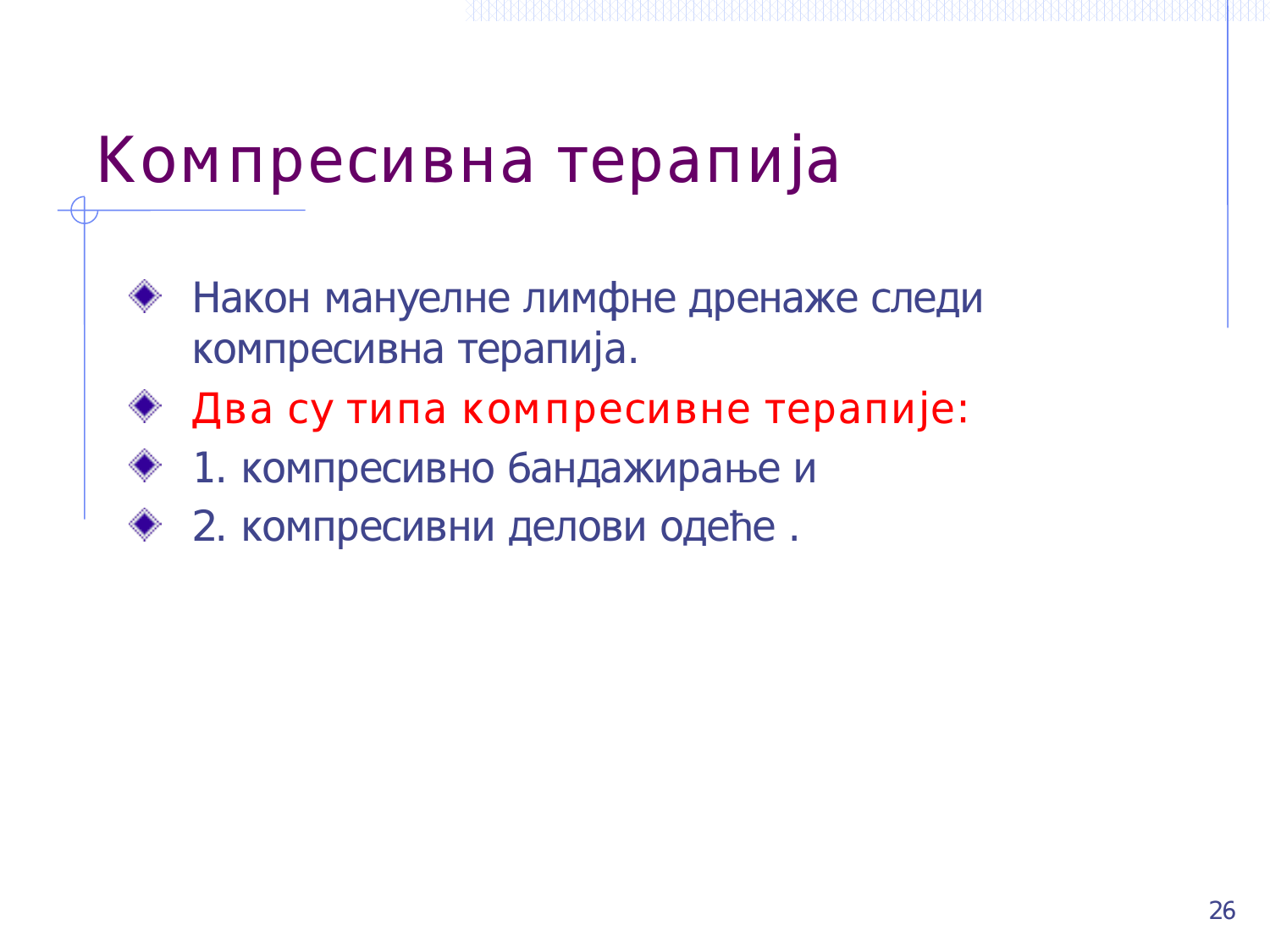

# Компресивна терапија
Након мануелне лимфне дренаже следи компресивна терапија.
Два су типа компресивне терапије:
1. компресивно бандажирање и
2. компресивни делови одеће .
26